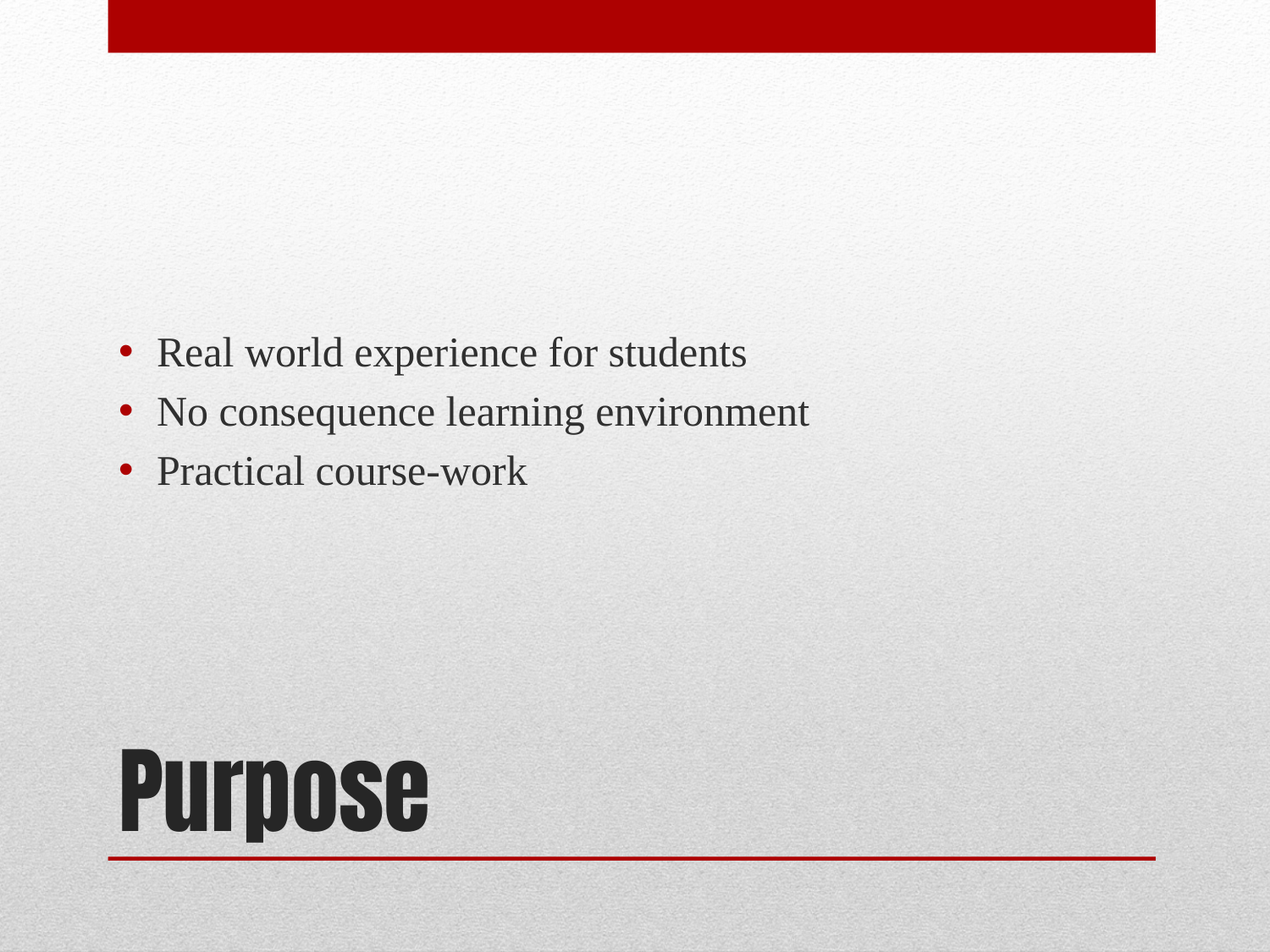

Real world experience for students
No consequence learning environment
Practical course-work

# Purpose